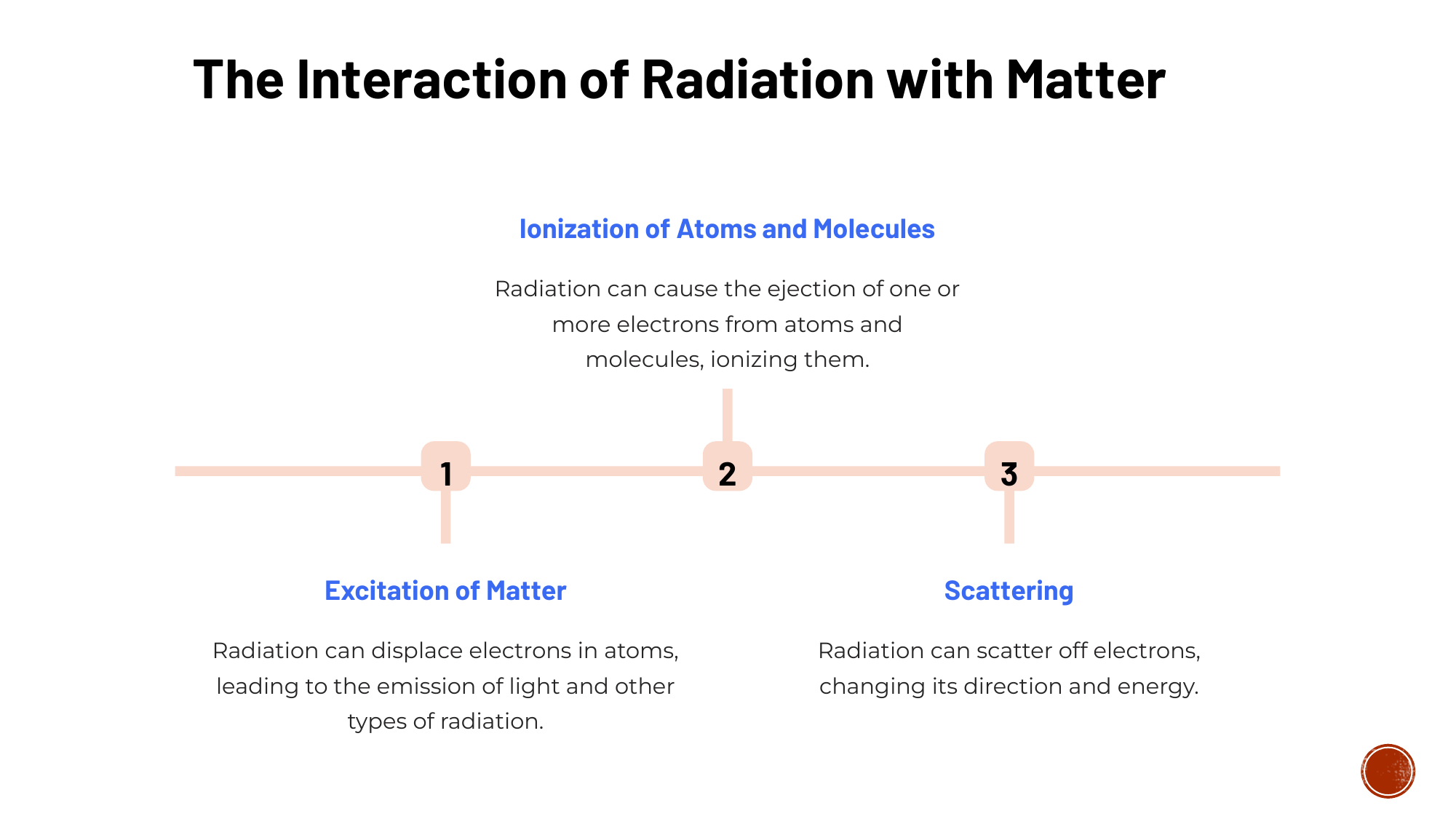

The Interaction of Radiation with Matter
Ionization of Atoms and Molecules
Radiation can cause the ejection of one or more electrons from atoms and molecules, ionizing them.

1
2
3

Excitation of Matter
Scattering
Radiation can displace electrons in atoms, leading to the emission of light and other types of radiation.
Radiation can scatter off electrons, changing its direction and energy.